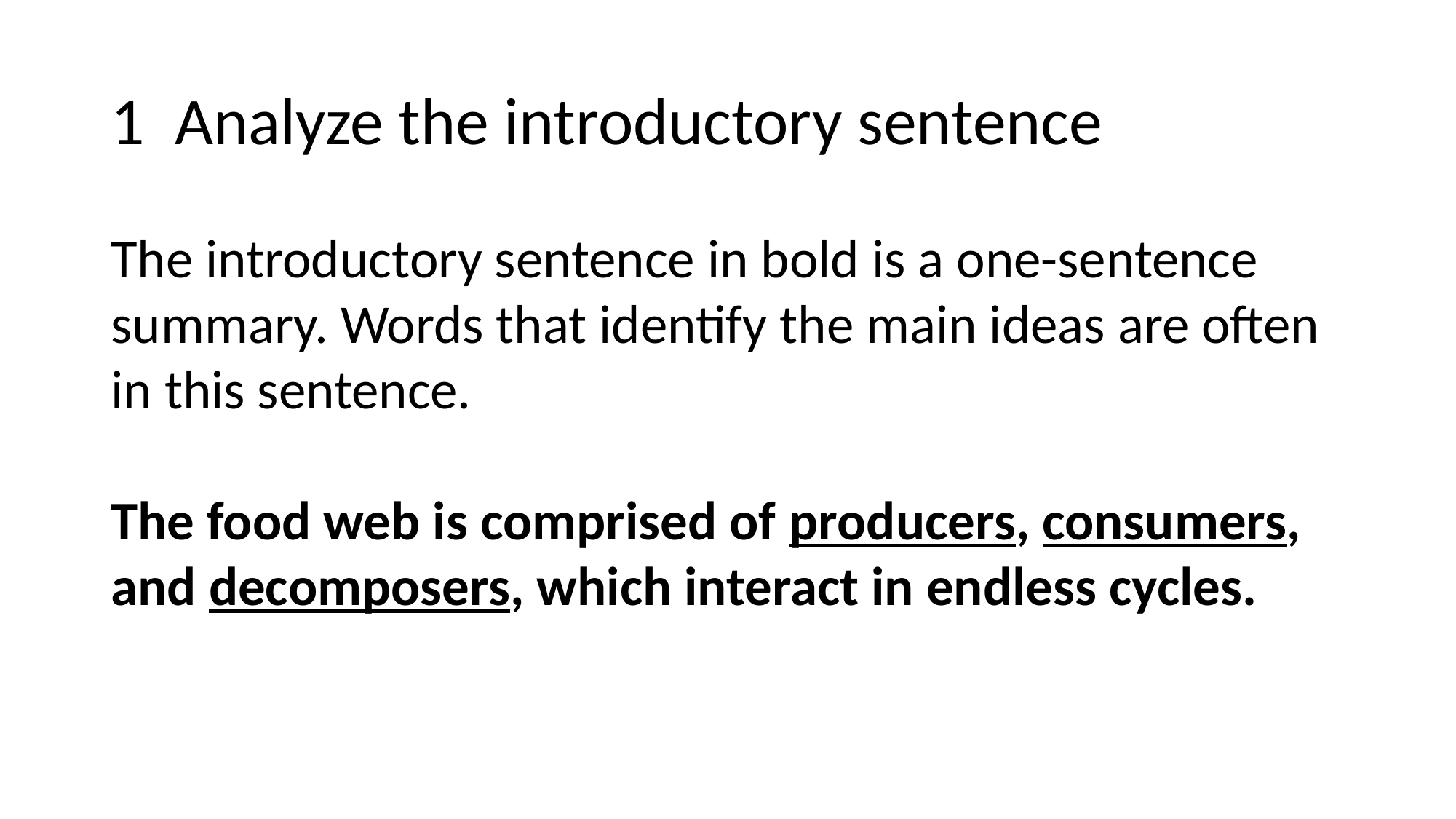

# 1  Analyze the introductory sentence
The introductory sentence in bold is a one-sentence summary. Words that identify the main ideas are often in this sentence.

The food web is comprised of producers, consumers, and decomposers, which interact in endless cycles.